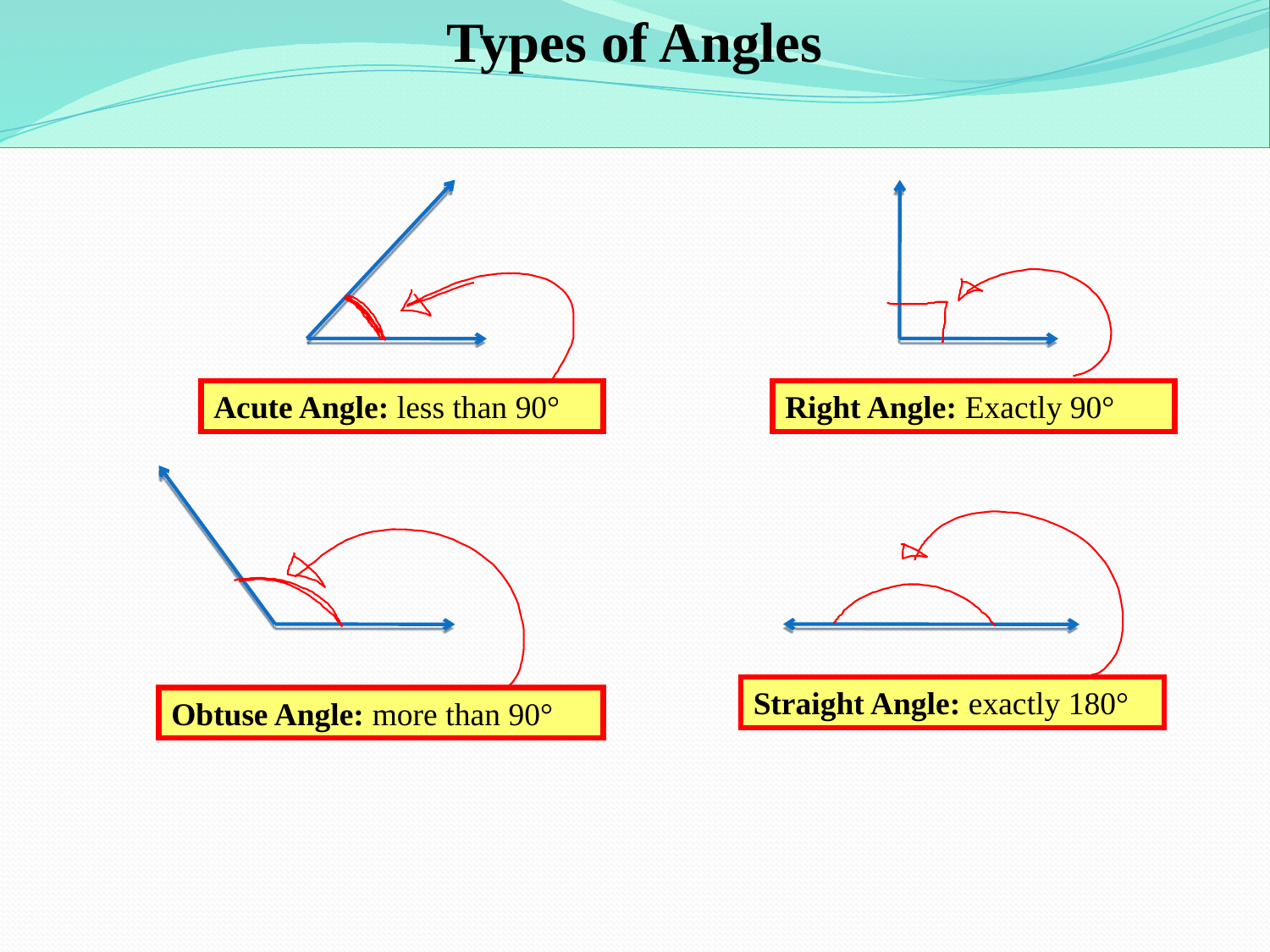

Types of Angles

Acute Angle: less than 90°
Right Angle: Exactly 90°
Straight Angle: exactly 180°
Obtuse Angle: more than 90°